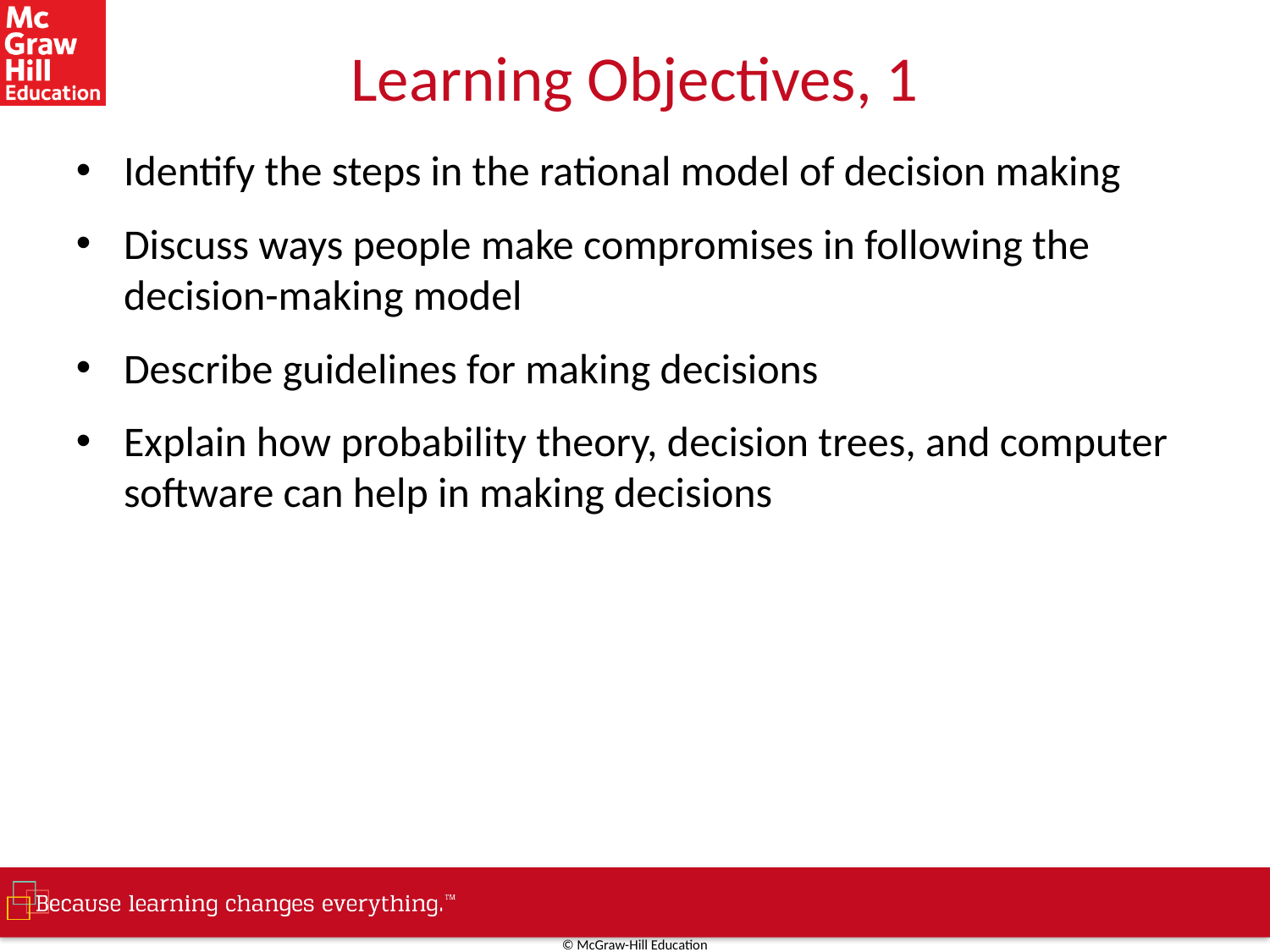

# Learning Objectives, 1
Identify the steps in the rational model of decision making
Discuss ways people make compromises in following the decision-making model
Describe guidelines for making decisions
Explain how probability theory, decision trees, and computer software can help in making decisions